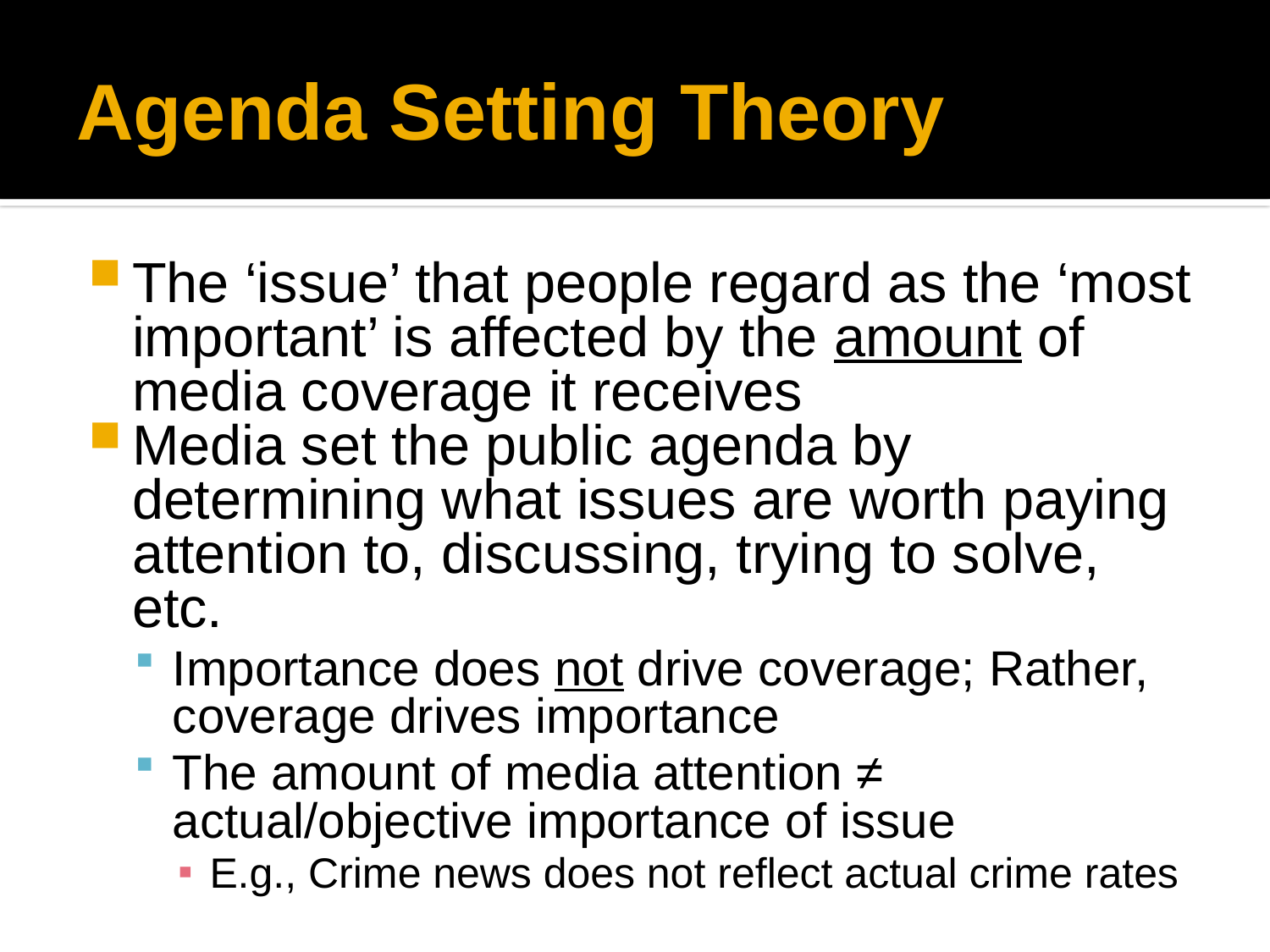

# Agenda Setting Theory
The ‘issue’ that people regard as the ‘most important’ is affected by the amount of media coverage it receives
Media set the public agenda by determining what issues are worth paying attention to, discussing, trying to solve, etc.
Importance does not drive coverage; Rather, coverage drives importance
The amount of media attention ≠ actual/objective importance of issue
E.g., Crime news does not reflect actual crime rates